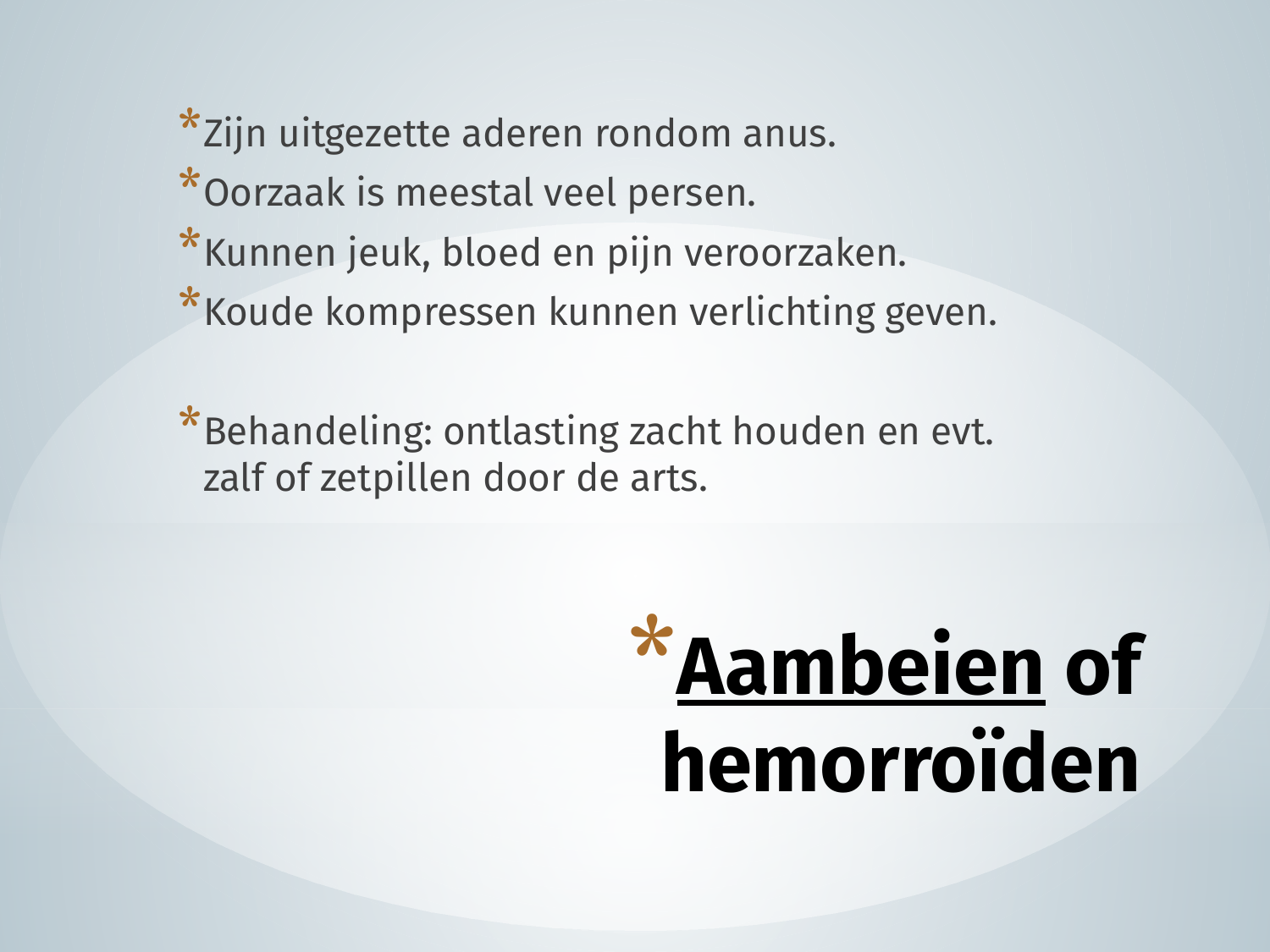

Zijn uitgezette aderen rondom anus.
Oorzaak is meestal veel persen.
Kunnen jeuk, bloed en pijn veroorzaken.
Koude kompressen kunnen verlichting geven.

Behandeling: ontlasting zacht houden en evt. zalf of zetpillen door de arts.
# Aambeien of hemorroïden